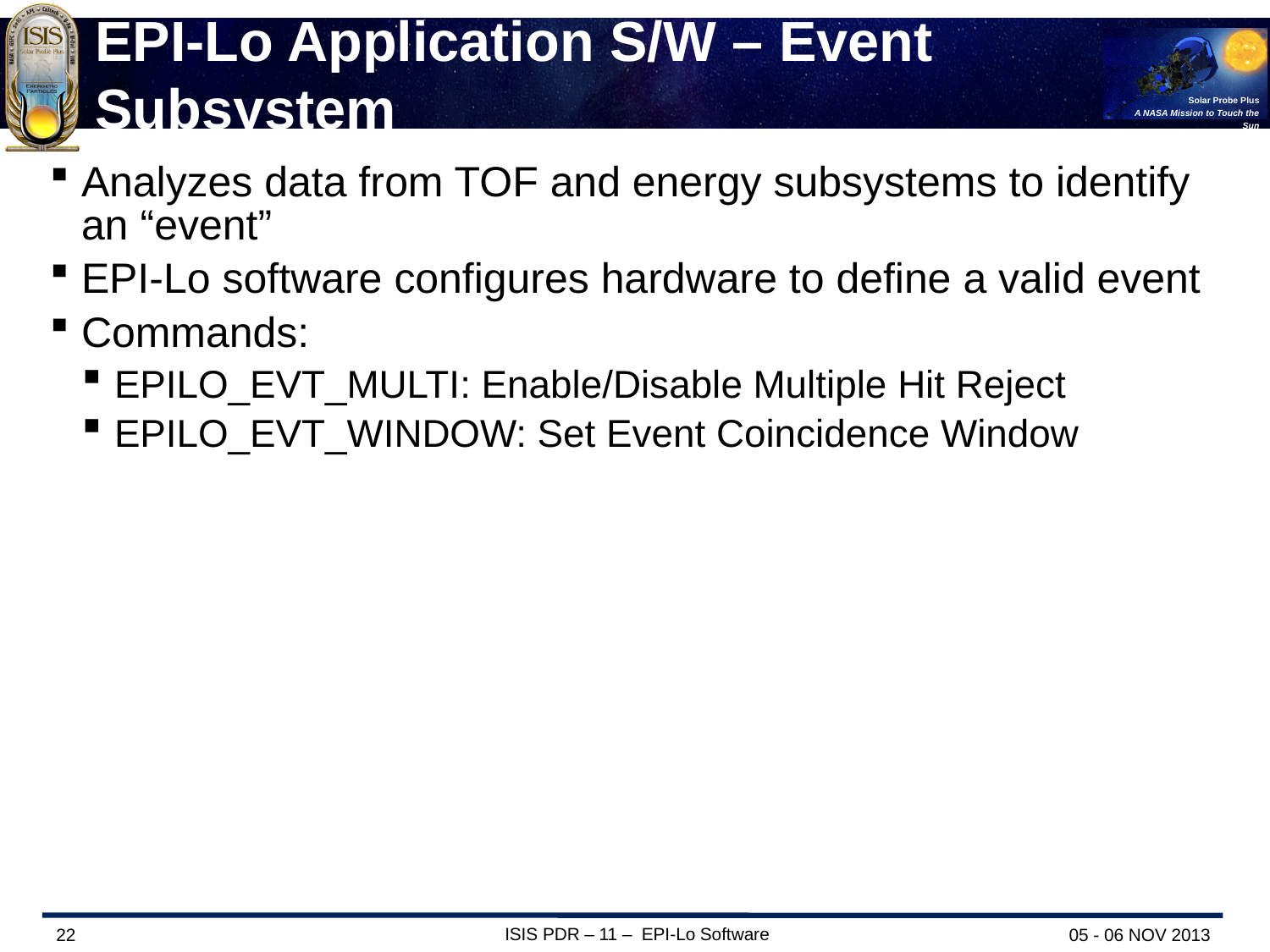

# EPI-Lo Application S/W – Event Subsystem
Analyzes data from TOF and energy subsystems to identify an “event”
EPI-Lo software configures hardware to define a valid event
Commands:
EPILO_EVT_MULTI: Enable/Disable Multiple Hit Reject
EPILO_EVT_WINDOW: Set Event Coincidence Window